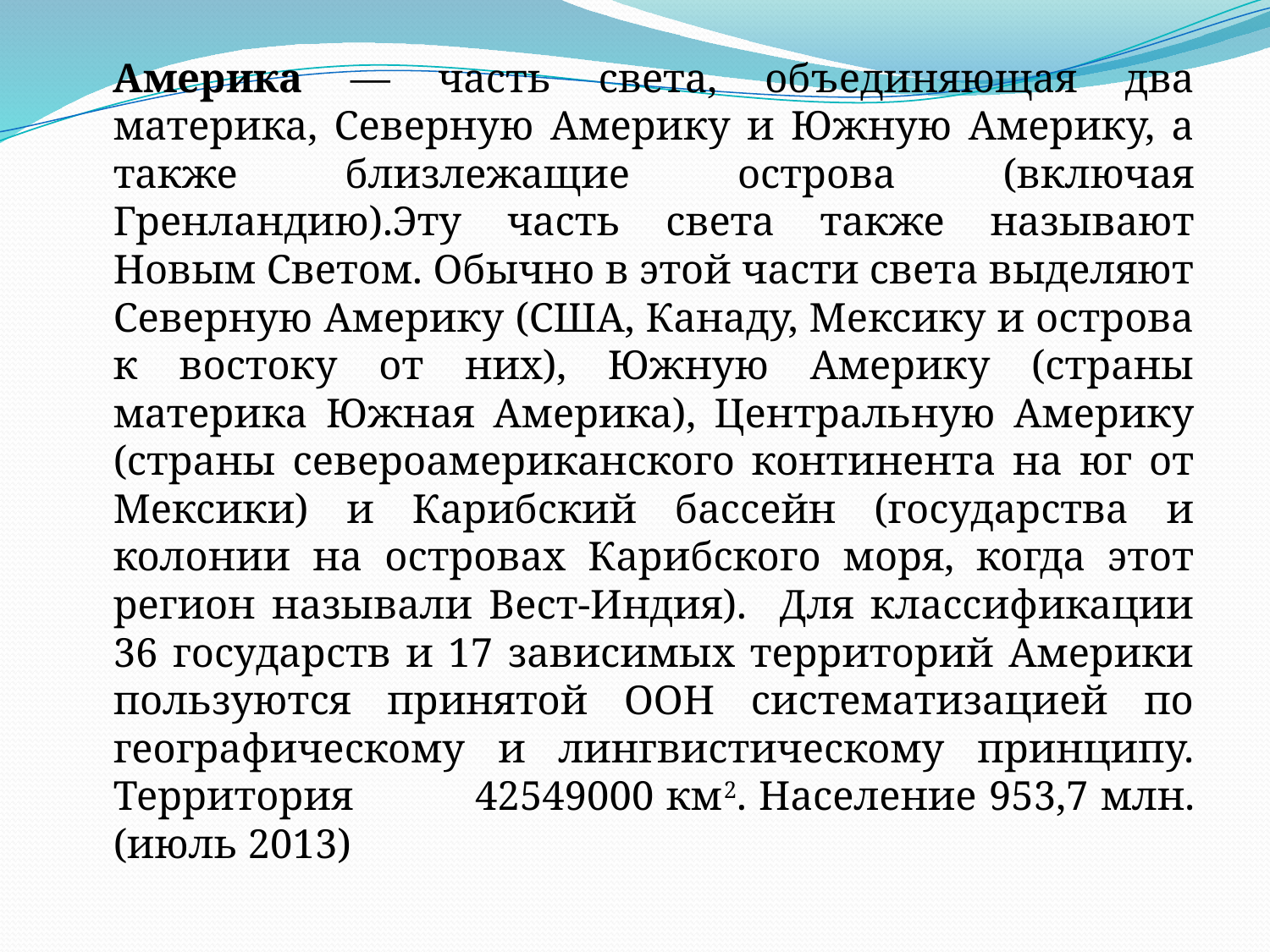

Америка — часть света, объединяющая два материка, Северную Америку и Южную Америку, а также близлежащие острова (включая Гренландию).Эту часть света также называют Новым Светом. Обычно в этой части света выделяют Северную Америку (США, Канаду, Мексику и острова к востоку от них), Южную Америку (страны материка Южная Америка), Центральную Америку (страны североамериканского континента на юг от Мексики) и Карибский бассейн (государства и колонии на островах Карибского моря, когда этот регион называли Вест-Индия).  Для классификации 36 государств и 17 зависимых территорий Америки пользуются принятой ООН систематизацией по географическому и лингвистическому принципу. Территория          42549000 км2. Население 953,7 млн. (июль 2013)